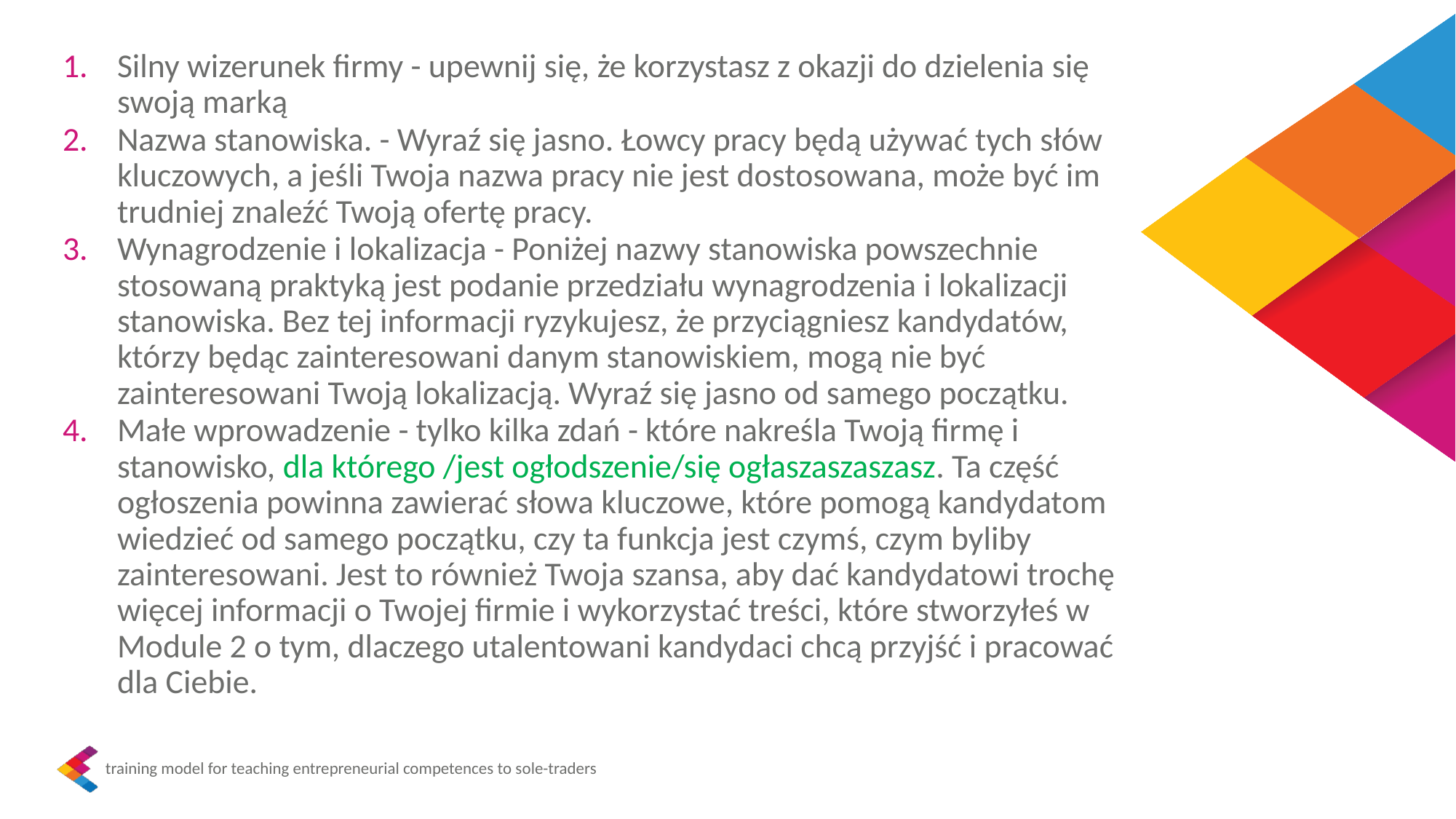

Silny wizerunek firmy - upewnij się, że korzystasz z okazji do dzielenia się swoją marką
Nazwa stanowiska. - Wyraź się jasno. Łowcy pracy będą używać tych słów kluczowych, a jeśli Twoja nazwa pracy nie jest dostosowana, może być im trudniej znaleźć Twoją ofertę pracy.
Wynagrodzenie i lokalizacja - Poniżej nazwy stanowiska powszechnie stosowaną praktyką jest podanie przedziału wynagrodzenia i lokalizacji stanowiska. Bez tej informacji ryzykujesz, że przyciągniesz kandydatów, którzy będąc zainteresowani danym stanowiskiem, mogą nie być zainteresowani Twoją lokalizacją. Wyraź się jasno od samego początku.
Małe wprowadzenie - tylko kilka zdań - które nakreśla Twoją firmę i stanowisko, dla którego /jest ogłodszenie/się ogłaszaszaszasz. Ta część ogłoszenia powinna zawierać słowa kluczowe, które pomogą kandydatom wiedzieć od samego początku, czy ta funkcja jest czymś, czym byliby zainteresowani. Jest to również Twoja szansa, aby dać kandydatowi trochę więcej informacji o Twojej firmie i wykorzystać treści, które stworzyłeś w Module 2 o tym, dlaczego utalentowani kandydaci chcą przyjść i pracować dla Ciebie.